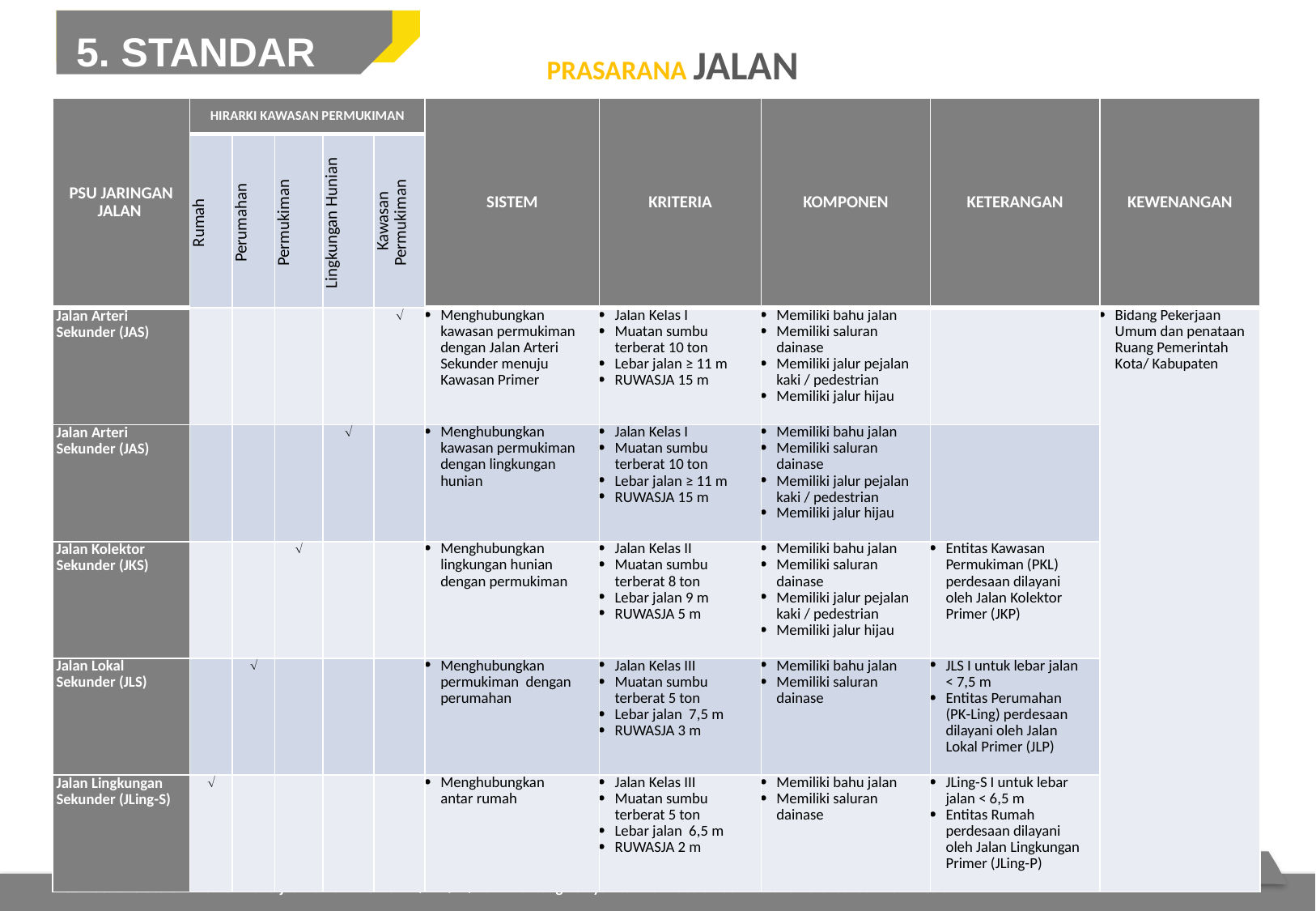

5. STANDAR TEKNIS
PRASARANA JALAN
| PSU JARINGAN JALAN | HIRARKI KAWASAN PERMUKIMAN |  |  |  |  | SISTEM | KRITERIA | KOMPONEN | KETERANGAN | KEWENANGAN |
| --- | --- | --- | --- | --- | --- | --- | --- | --- | --- | --- |
|  | Rumah | Perumahan | Permukiman | Lingkungan Hunian | Kawasan Permukiman |  |  |  |  |  |
| Jalan Arteri Sekunder (JAS) |  |  |  |  | √ | Menghubungkan kawasan permukiman dengan Jalan Arteri Sekunder menuju Kawasan Primer | Jalan Kelas I Muatan sumbu terberat 10 ton Lebar jalan ≥ 11 m RUWASJA 15 m | Memiliki bahu jalan Memiliki saluran dainase Memiliki jalur pejalan kaki / pedestrian Memiliki jalur hijau |  | Bidang Pekerjaan Umum dan penataan Ruang Pemerintah Kota/ Kabupaten |
| Jalan Arteri Sekunder (JAS) |  |  |  | √ |  | Menghubungkan kawasan permukiman dengan lingkungan hunian | Jalan Kelas I Muatan sumbu terberat 10 ton Lebar jalan ≥ 11 m RUWASJA 15 m | Memiliki bahu jalan Memiliki saluran dainase Memiliki jalur pejalan kaki / pedestrian Memiliki jalur hijau |  |  |
| Jalan Kolektor Sekunder (JKS) |  |  | √ |  |  | Menghubungkan lingkungan hunian dengan permukiman | Jalan Kelas II Muatan sumbu terberat 8 ton Lebar jalan 9 m RUWASJA 5 m | Memiliki bahu jalan Memiliki saluran dainase Memiliki jalur pejalan kaki / pedestrian Memiliki jalur hijau | Entitas Kawasan Permukiman (PKL) perdesaan dilayani oleh Jalan Kolektor Primer (JKP) |  |
| Jalan Lokal Sekunder (JLS) |  | √ |  |  |  | Menghubungkan permukiman dengan perumahan | Jalan Kelas III Muatan sumbu terberat 5 ton Lebar jalan 7,5 m RUWASJA 3 m | Memiliki bahu jalan Memiliki saluran dainase | JLS I untuk lebar jalan < 7,5 m Entitas Perumahan (PK-Ling) perdesaan dilayani oleh Jalan Lokal Primer (JLP) |  |
| Jalan Lingkungan Sekunder (JLing-S) | √ |  |  |  |  | Menghubungkan antar rumah | Jalan Kelas III Muatan sumbu terberat 5 ton Lebar jalan 6,5 m RUWASJA 2 m | Memiliki bahu jalan Memiliki saluran dainase | JLing-S I untuk lebar jalan < 6,5 m Entitas Rumah perdesaan dilayani oleh Jalan Lingkungan Primer (JLing-P) |  |

2
1

Sumber : Peraturan Menteri Pekerjaan Umum Nomor 19/PRT/M/2011  Tentang Persyaratan Teknis Jalan dan Kriteria Perencanaan Teknis Jalan